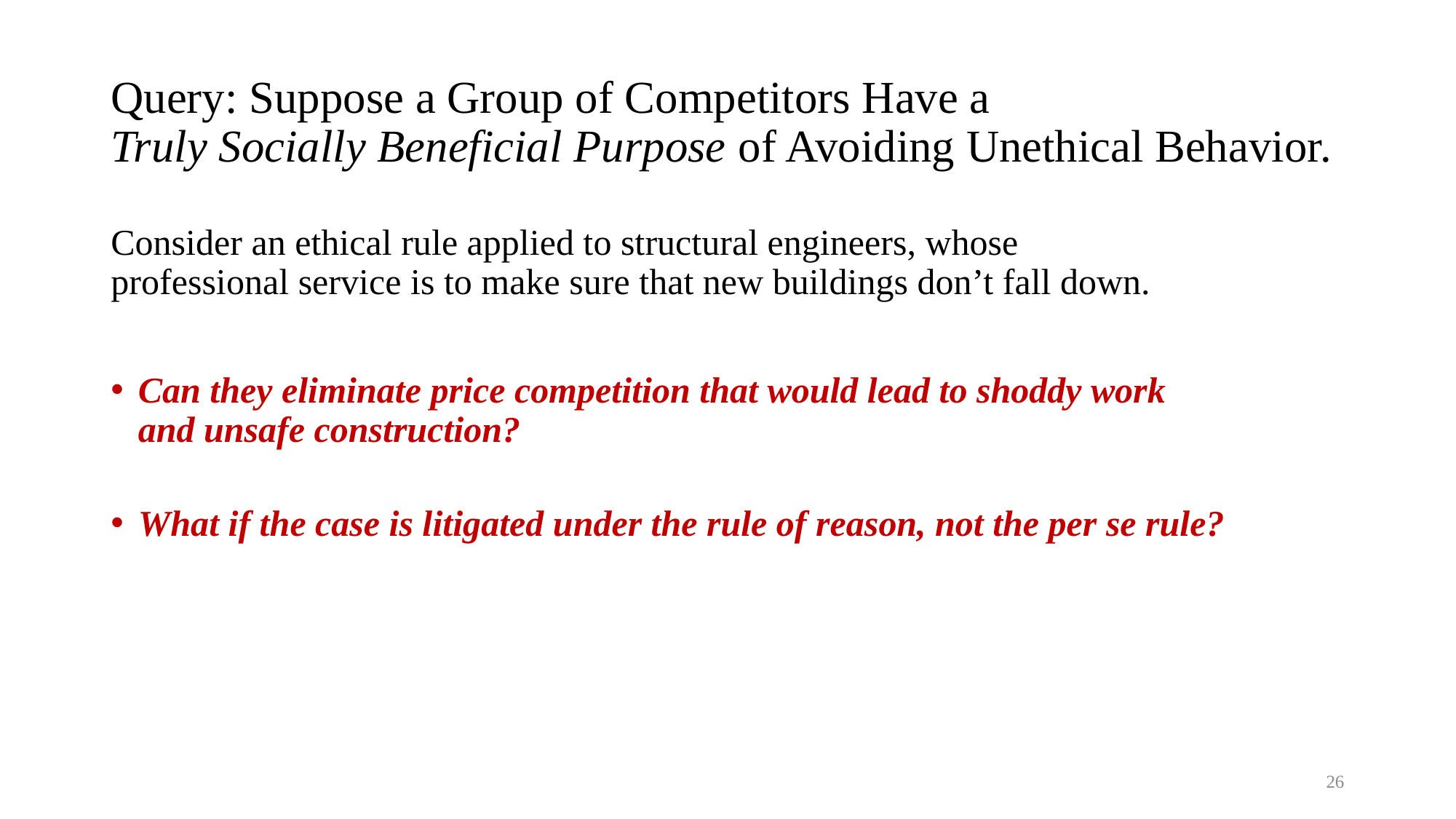

# Query: Suppose a Group of Competitors Have a Truly Socially Beneficial Purpose of Avoiding Unethical Behavior.
Consider an ethical rule applied to structural engineers, whose
professional service is to make sure that new buildings don’t fall down.

Can they eliminate price competition that would lead to shoddy work
and unsafe construction?
What if the case is litigated under the rule of reason, not the per se rule?

26